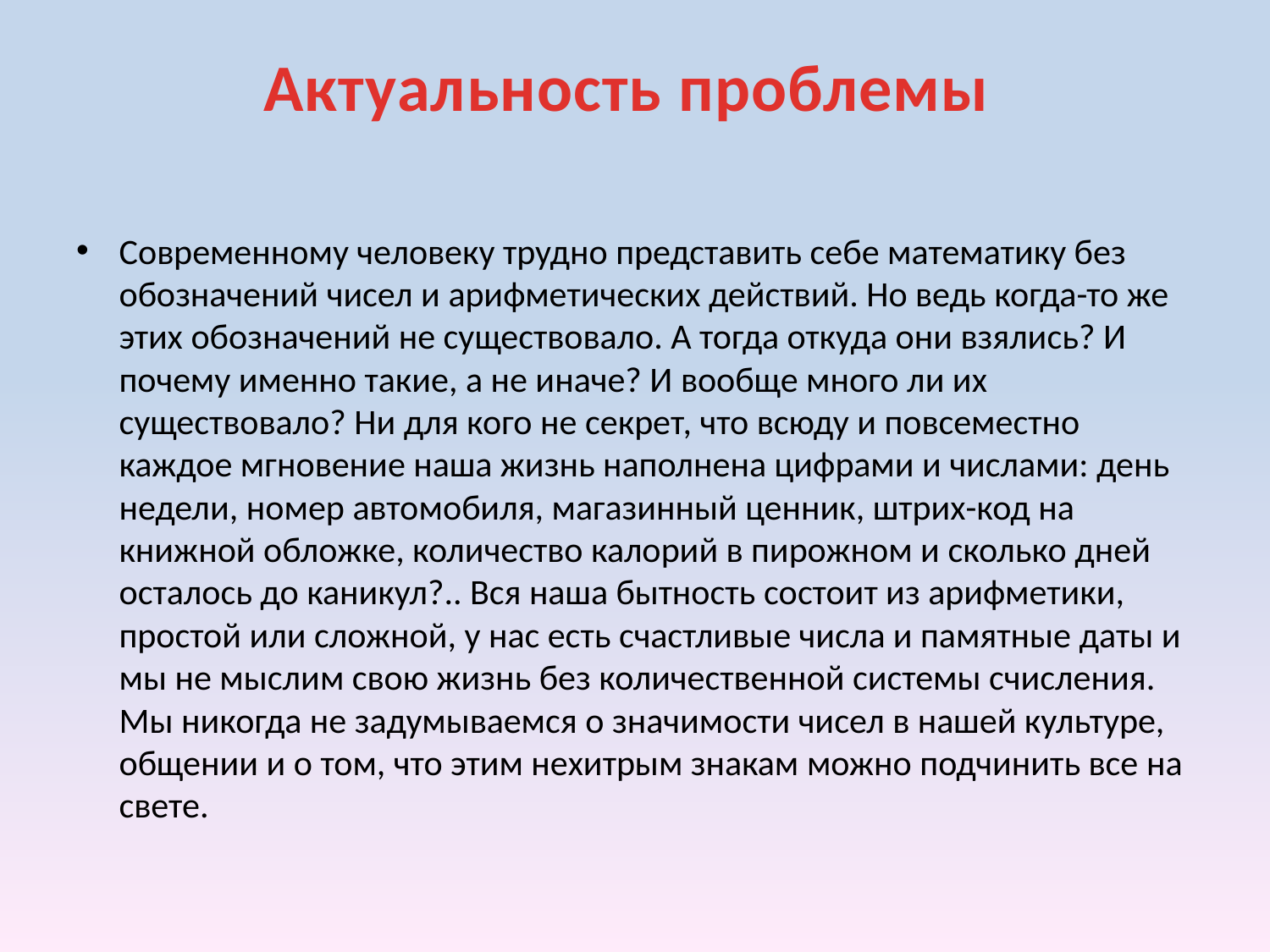

# Актуальность проблемы
Современному человеку трудно представить себе математику без обозначений чисел и арифметических действий. Но ведь когда-то же этих обозначений не существовало. А тогда откуда они взялись? И почему именно такие, а не иначе? И вообще много ли их существовало? Ни для кого не секрет, что всюду и повсеместно каждое мгновение наша жизнь наполнена цифрами и числами: день недели, номер автомобиля, магазинный ценник, штрих-код на книжной обложке, количество калорий в пирожном и сколько дней осталось до каникул?.. Вся наша бытность состоит из арифметики, простой или сложной, у нас есть счастливые числа и памятные даты и мы не мыслим свою жизнь без количественной системы счисления. Мы никогда не задумываемся о значимости чисел в нашей культуре, общении и о том, что этим нехитрым знакам можно подчинить все на свете.